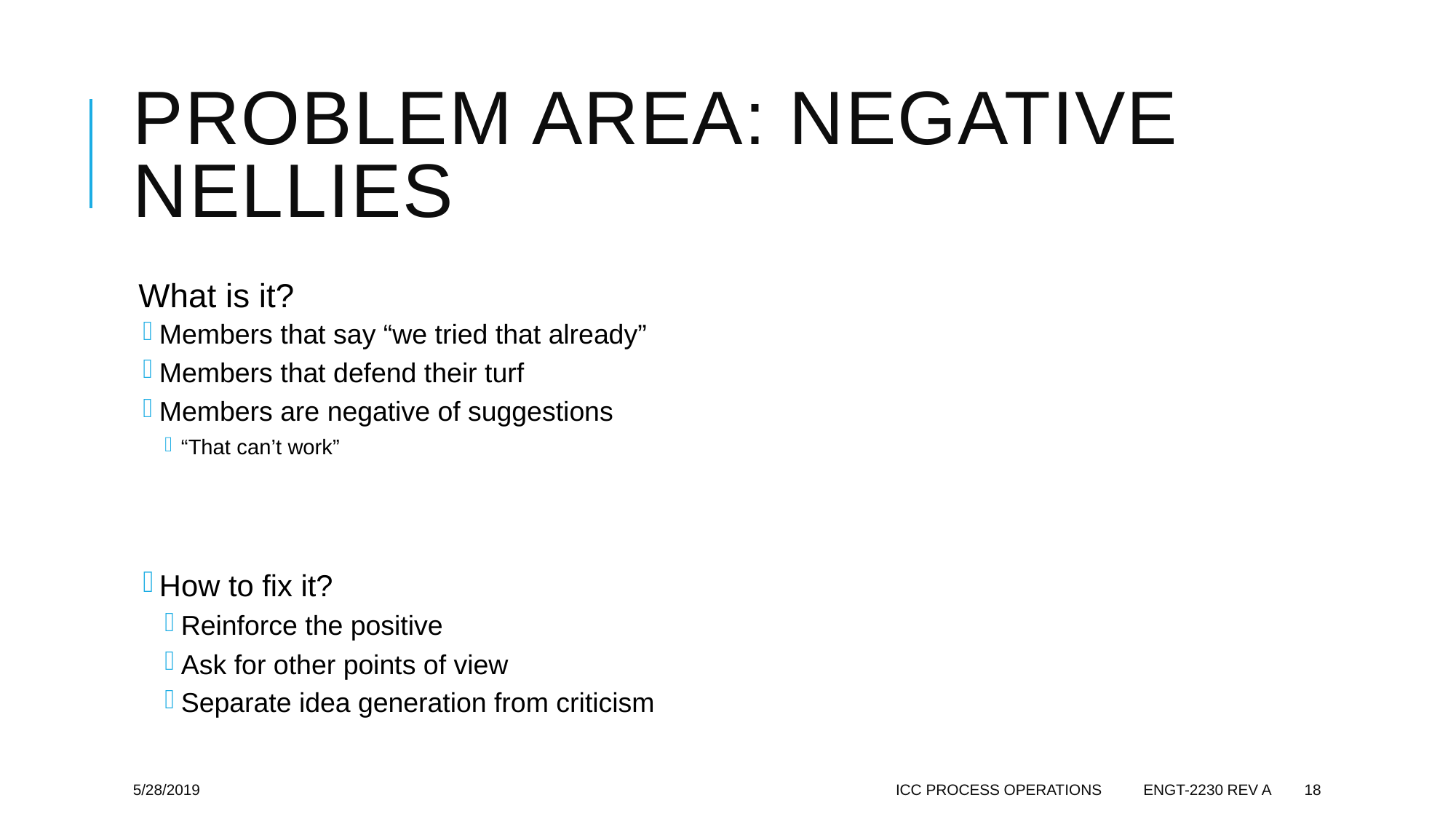

# Problem Area: Negative Nellies
What is it?
Members that say “we tried that already”
Members that defend their turf
Members are negative of suggestions
“That can’t work”

How to fix it?
Reinforce the positive
Ask for other points of view
Separate idea generation from criticism
5/28/2019
ICC Process Operations          ENGT-2230 Rev A
18